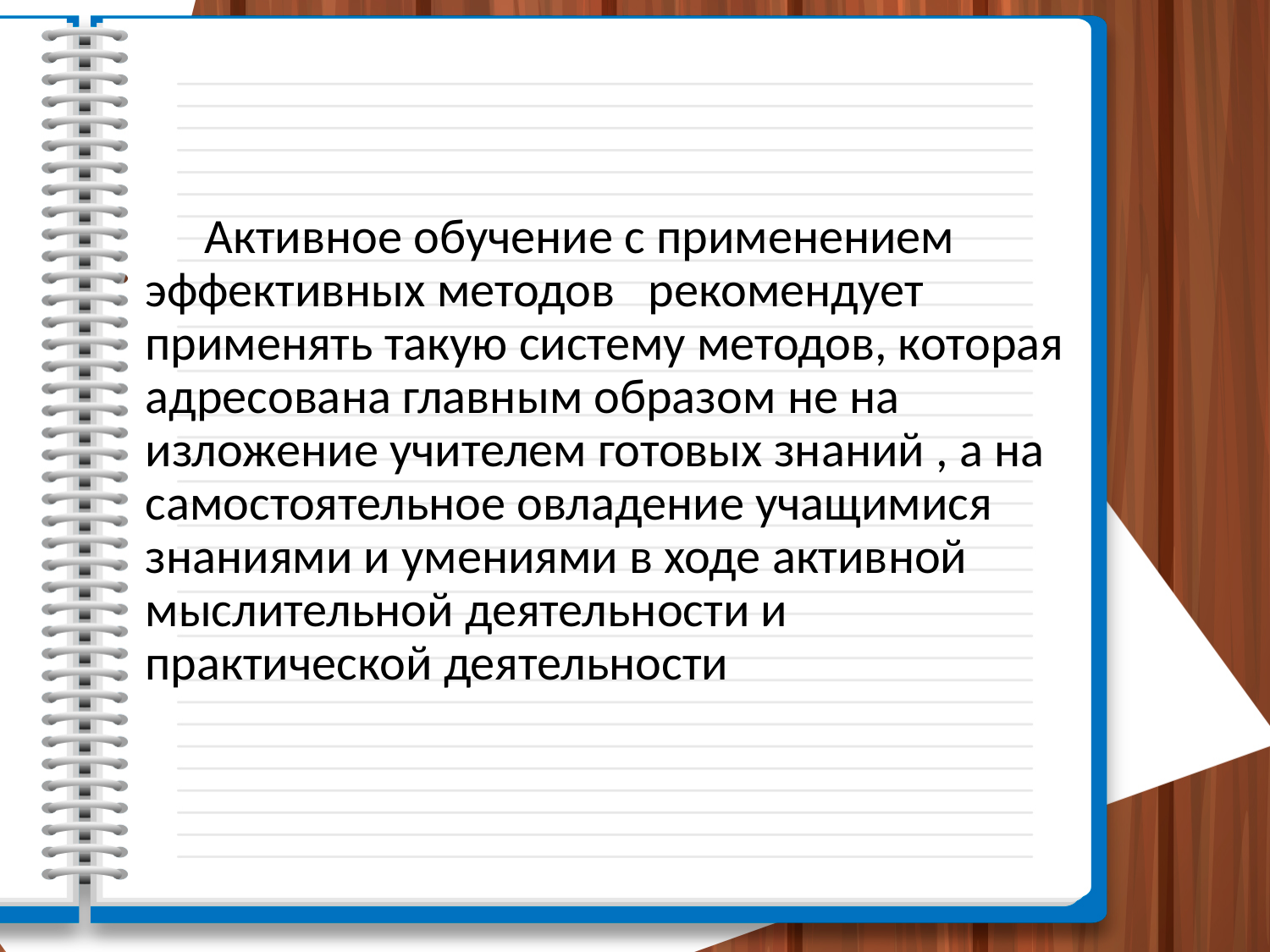

#
       Активное обучение с применением эффективных методов   рекомендует применять такую систему методов, которая адресована главным образом не на изложение учителем готовых знаний , а на самостоятельное овладение учащимися знаниями и умениями в ходе активной мыслительной деятельности и практической деятельности